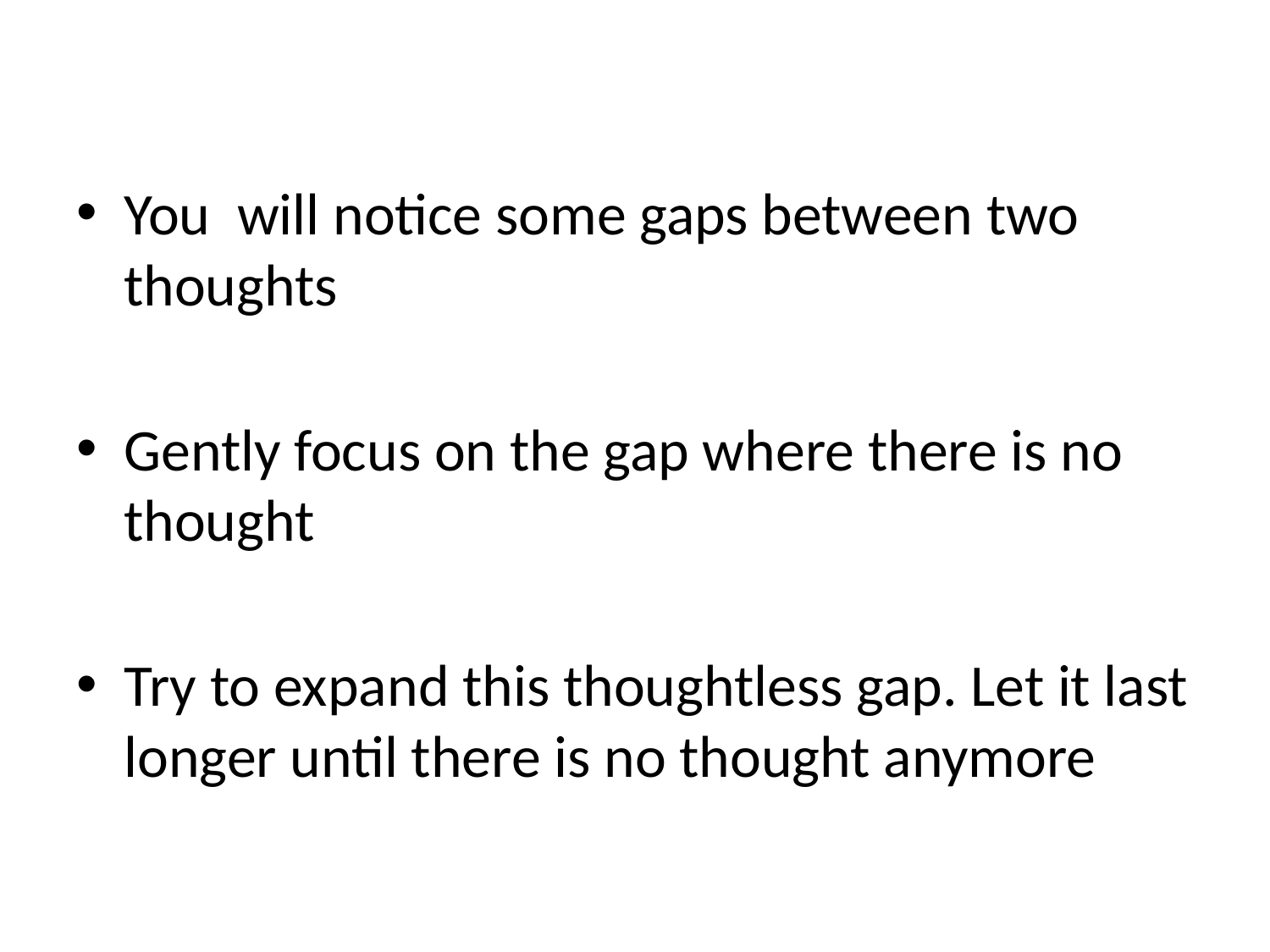

You  will notice some gaps between two thoughts

Gently focus on the gap where there is no thought

Try to expand this thoughtless gap. Let it last longer until there is no thought anymore